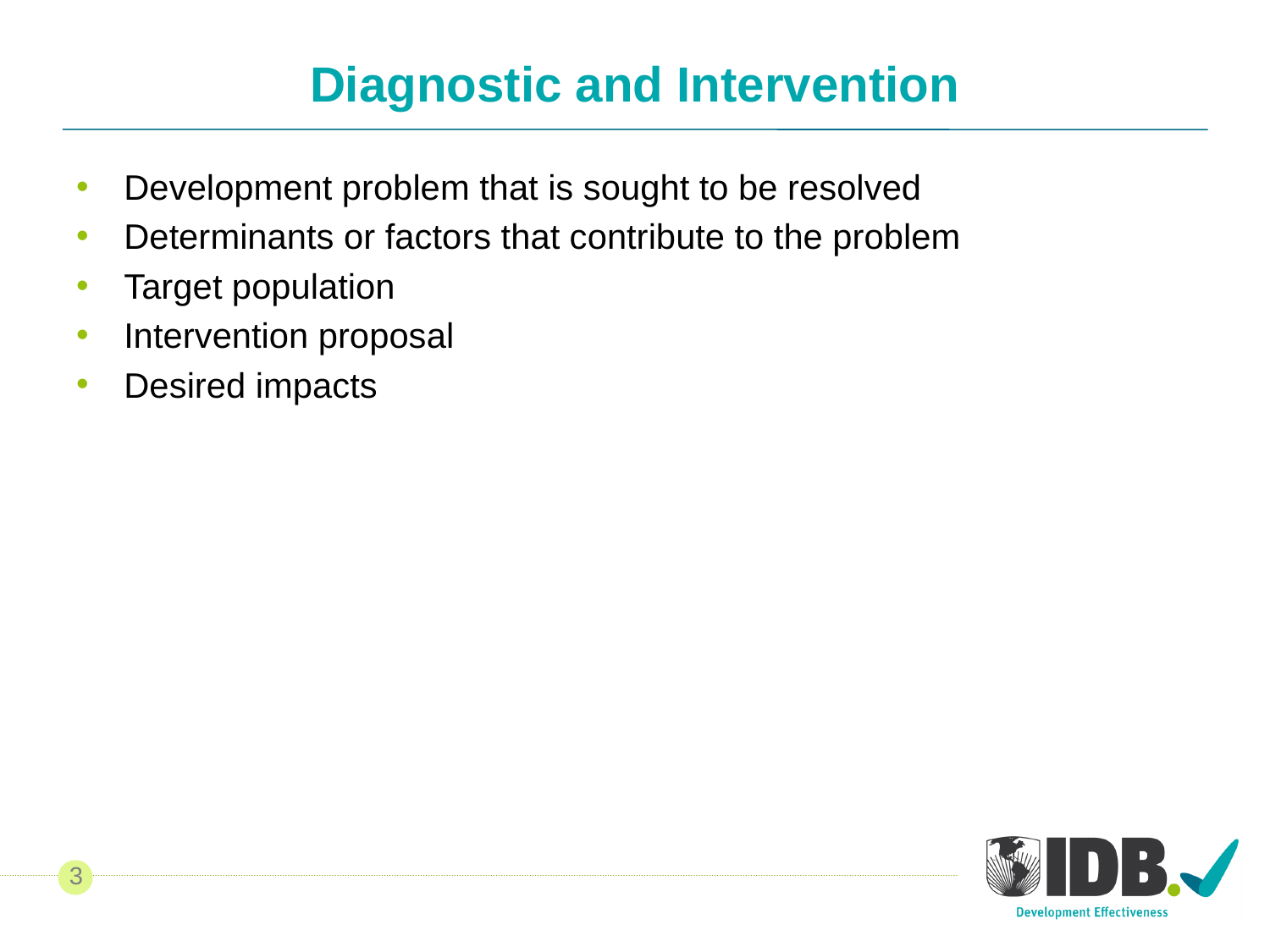

# Diagnostic and Intervention
Development problem that is sought to be resolved
Determinants or factors that contribute to the problem
Target population
Intervention proposal
Desired impacts
3